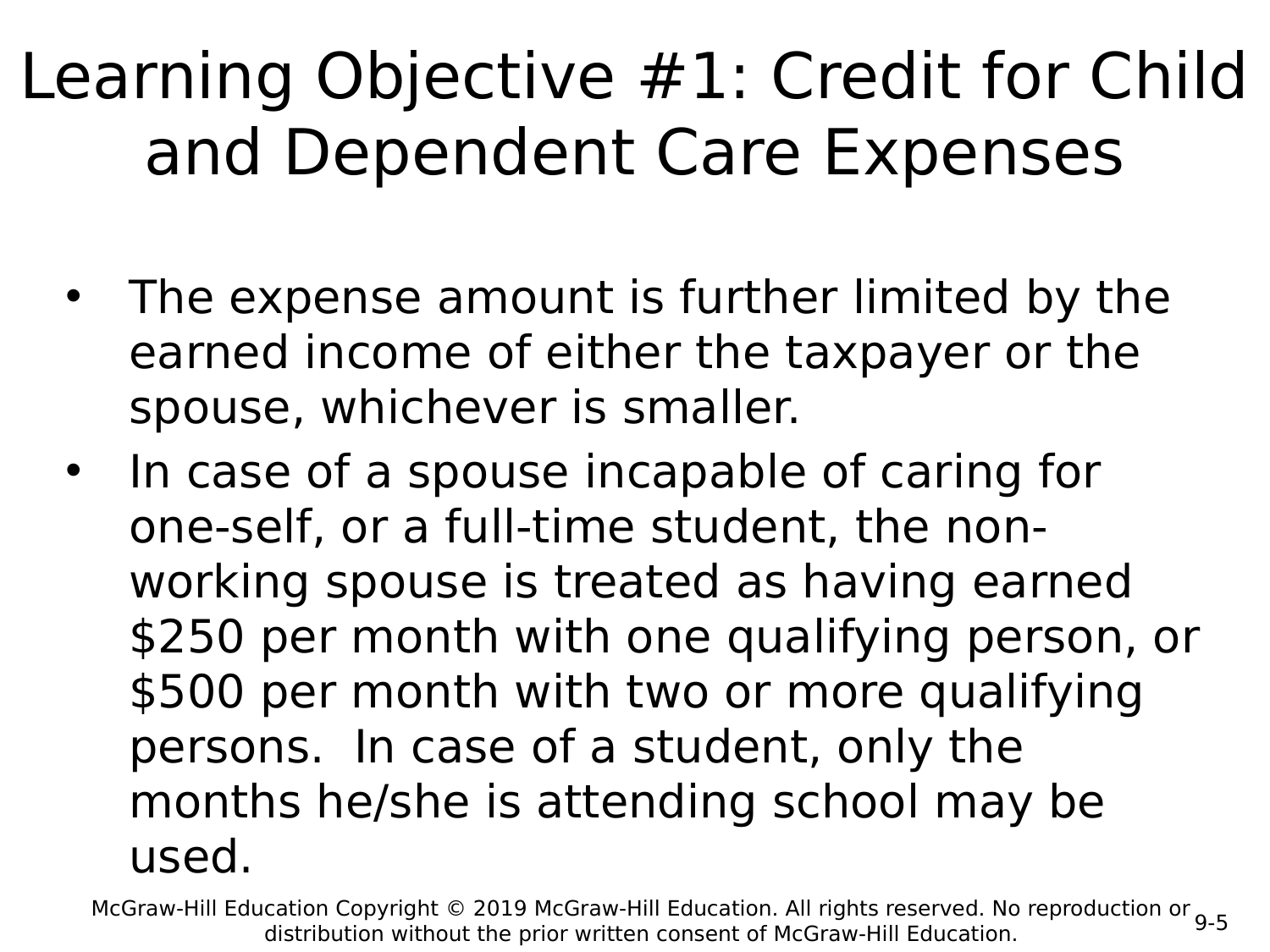

# Learning Objective #1: Credit for Child and Dependent Care Expenses
The expense amount is further limited by the earned income of either the taxpayer or the spouse, whichever is smaller.
In case of a spouse incapable of caring for one-self, or a full-time student, the non-working spouse is treated as having earned $250 per month with one qualifying person, or $500 per month with two or more qualifying persons.  In case of a student, only the months he/she is attending school may be used.
McGraw-Hill Education Copyright © 2019 McGraw-Hill Education. All rights reserved. No reproduction or distribution without the prior written consent of McGraw-Hill Education.
9-5